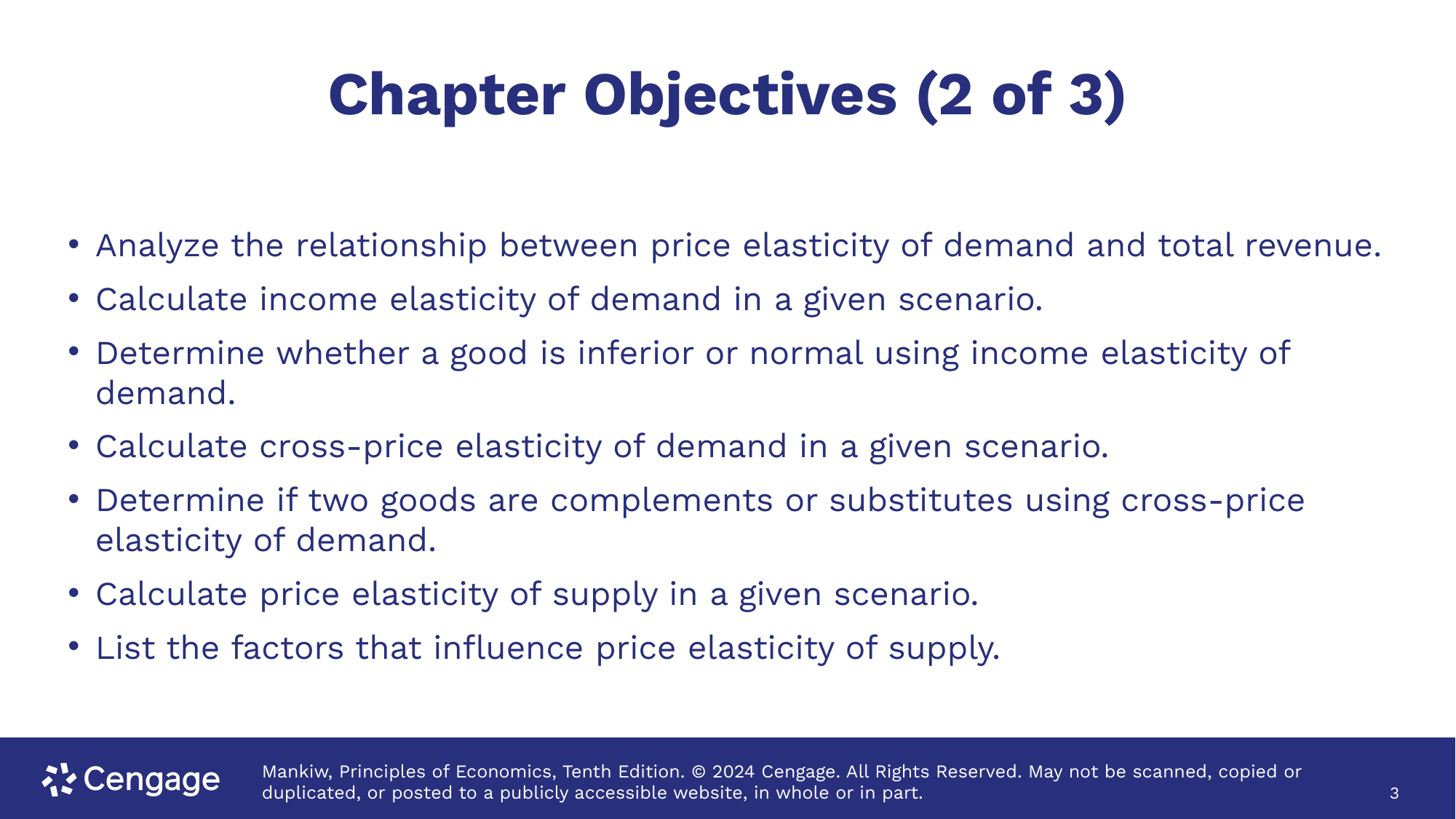

# Chapter Objectives (2 of 3)
Analyze the relationship between price elasticity of demand and total revenue.
Calculate income elasticity of demand in a given scenario.
Determine whether a good is inferior or normal using income elasticity of demand.
Calculate cross-price elasticity of demand in a given scenario.
Determine if two goods are complements or substitutes using cross-price elasticity of demand.
Calculate price elasticity of supply in a given scenario.
List the factors that influence price elasticity of supply.